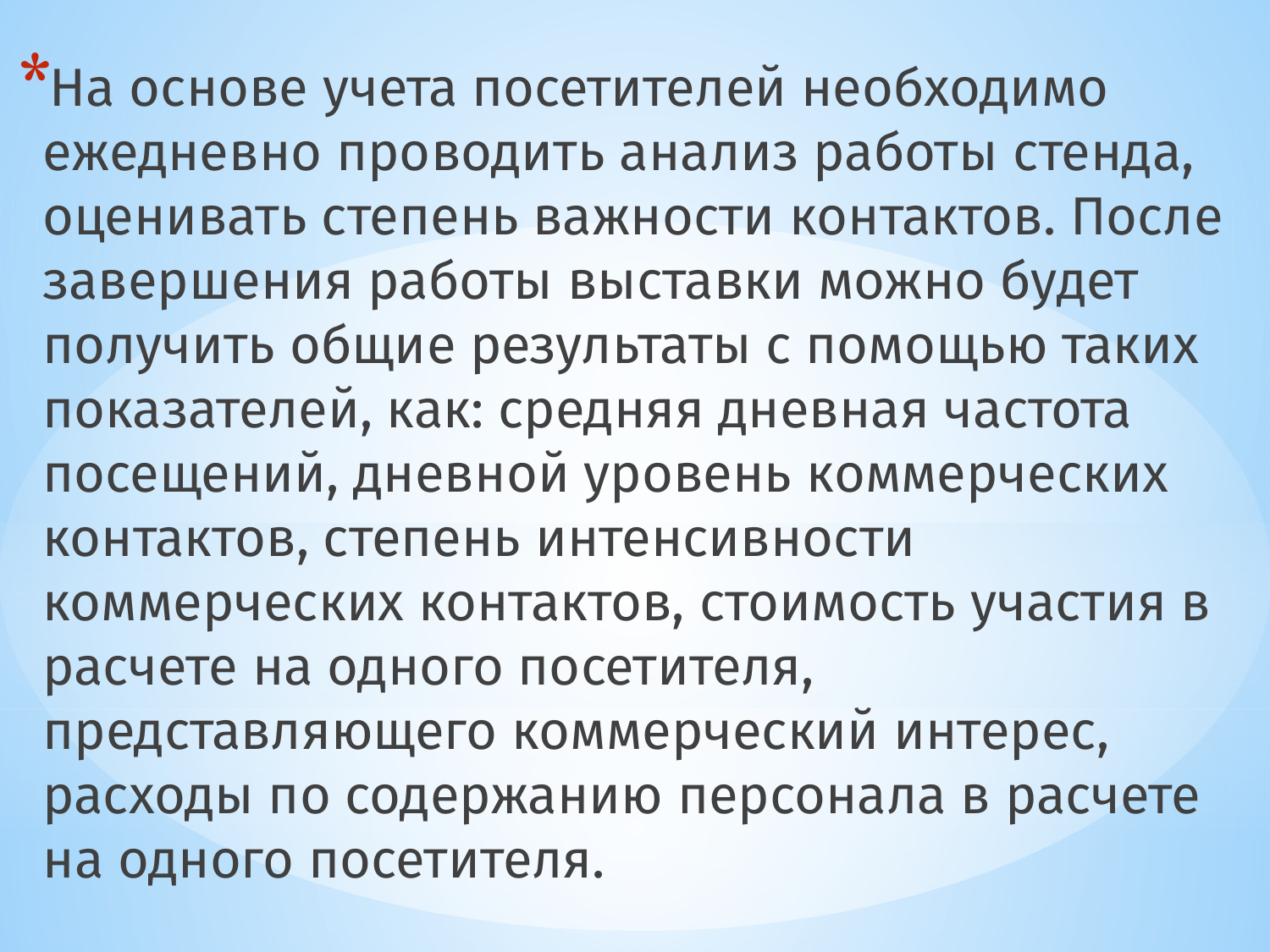

На основе учета посетителей необходимо ежедневно проводить анализ работы стенда, оценивать степень важности контактов. После завершения работы выставки можно будет получить общие результаты с помощью таких показателей, как: средняя дневная частота посещений, дневной уровень коммерческих контактов, степень интенсивности коммерческих контактов, стоимость участия в расчете на одного посетителя, представляющего коммерческий интерес, расходы по содержанию персонала в расчете на одного посетителя.